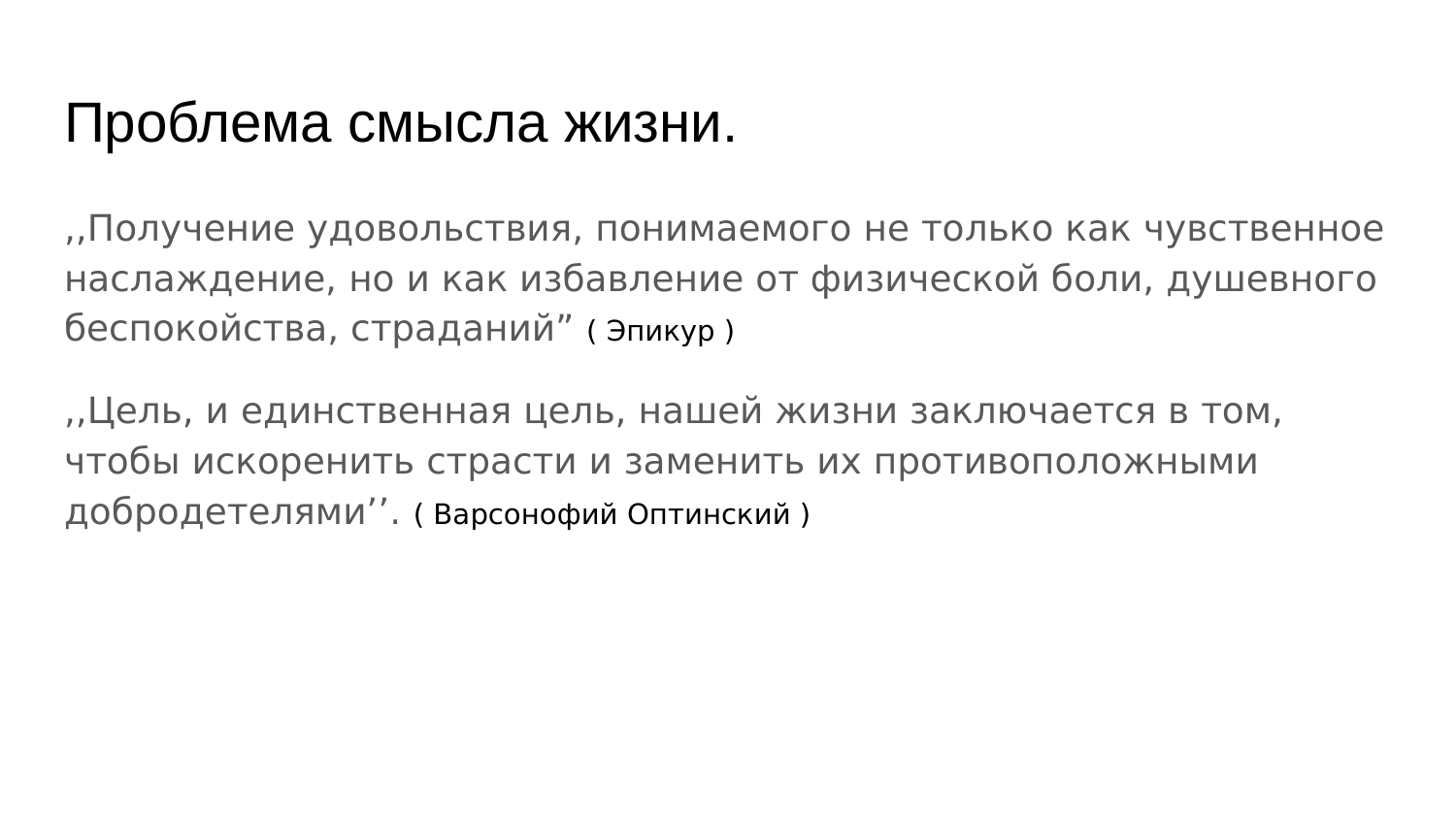

# Проблема смысла жизни.
,,Получение удовольствия, понимаемого не только как чувственное наслаждение, но и как избавление от физической боли, душевного беспокойства, страданий” ( Эпикур )
,,Цель, и единственная цель, нашей жизни заключается в том, чтобы искоренить страсти и заменить их противоположными добродетелями’’. ( Варсонофий Оптинский )